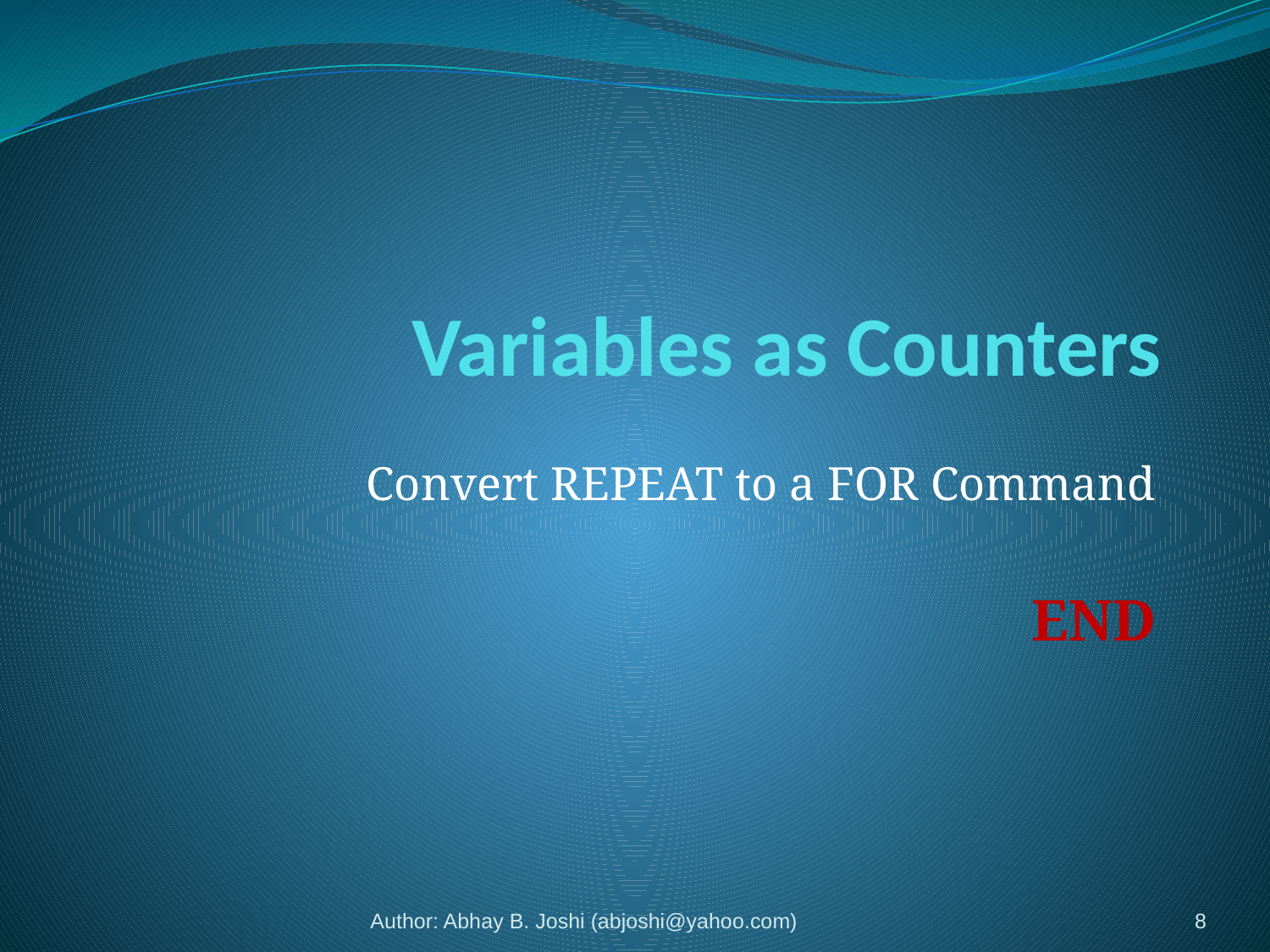

# Variables as Counters
Convert REPEAT to a FOR Command

END
Author: Abhay B. Joshi (abjoshi@yahoo.com)
8